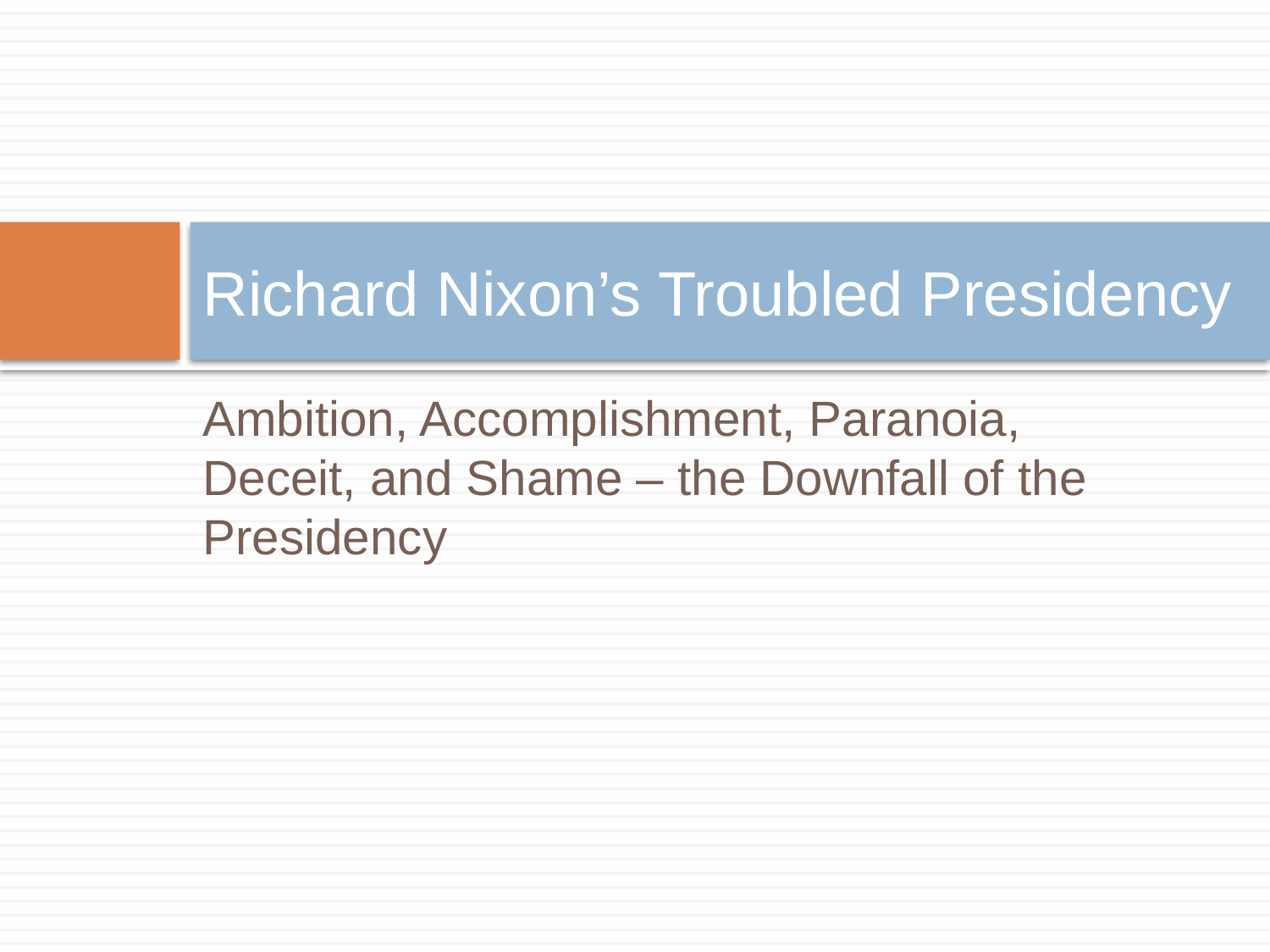

# Richard Nixon’s Troubled Presidency
Ambition, Accomplishment, Paranoia, Deceit, and Shame – the Downfall of the Presidency